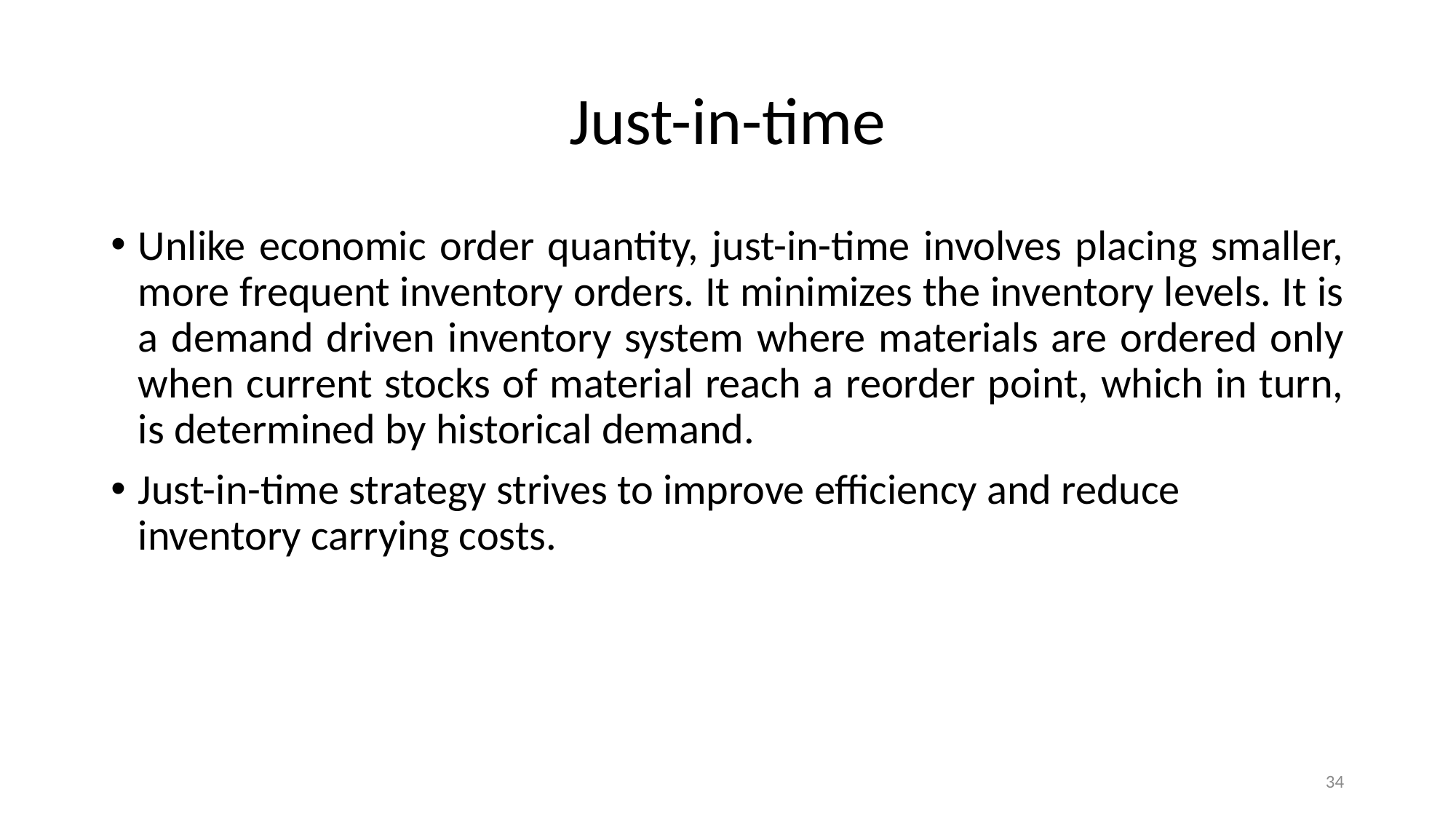

# Just-in-time
Unlike economic order quantity, just-in-time involves placing smaller, more frequent inventory orders. It minimizes the inventory levels. It is a demand driven inventory system where materials are ordered only when current stocks of material reach a reorder point, which in turn, is determined by historical demand.
Just-in-time strategy strives to improve efficiency and reduce inventory carrying costs.
34